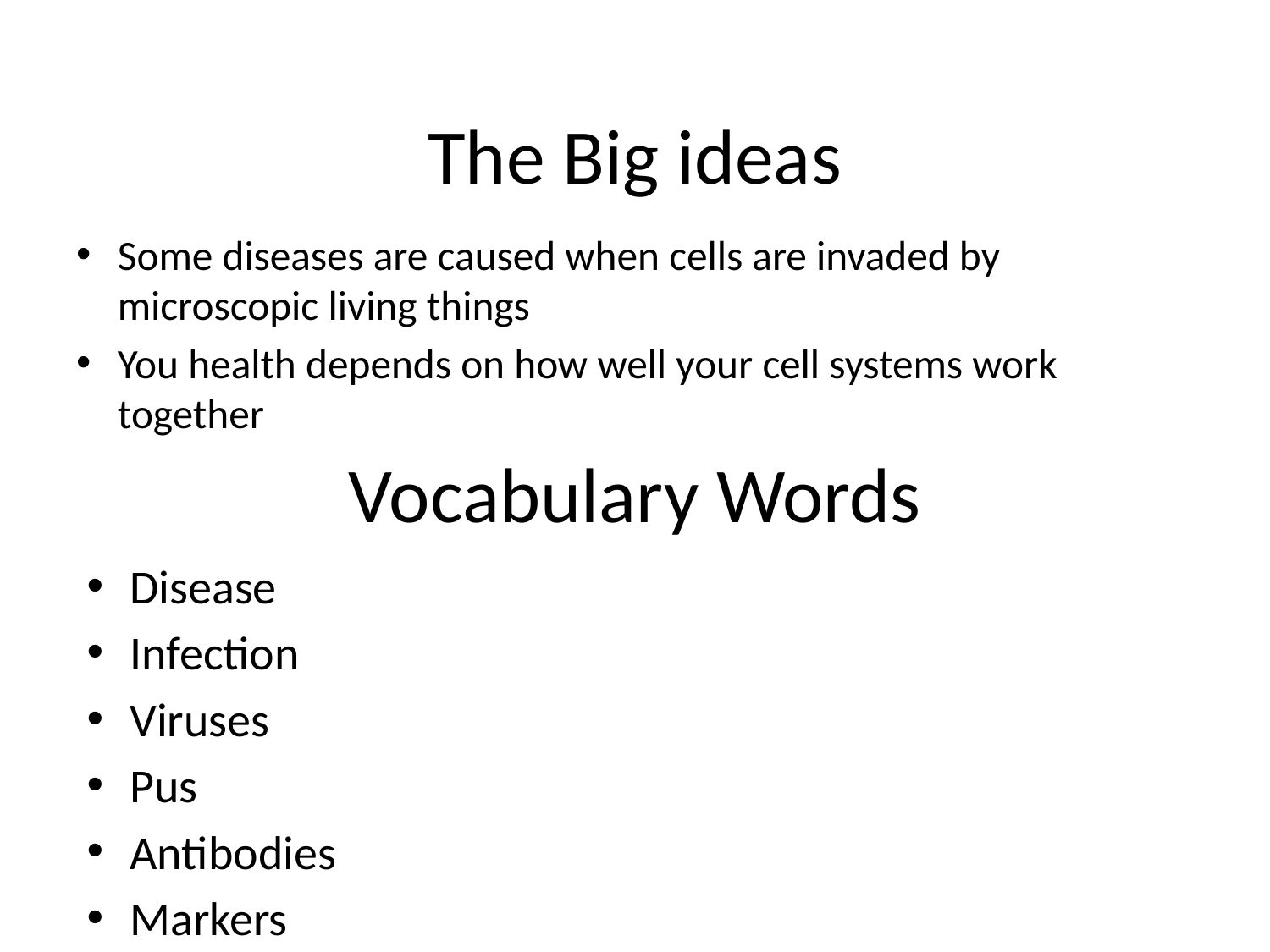

# The Big ideas
Some diseases are caused when cells are invaded by microscopic living things
You health depends on how well your cell systems work together

Vocabulary Words
Disease
Infection
Viruses
Pus
Antibodies
Markers